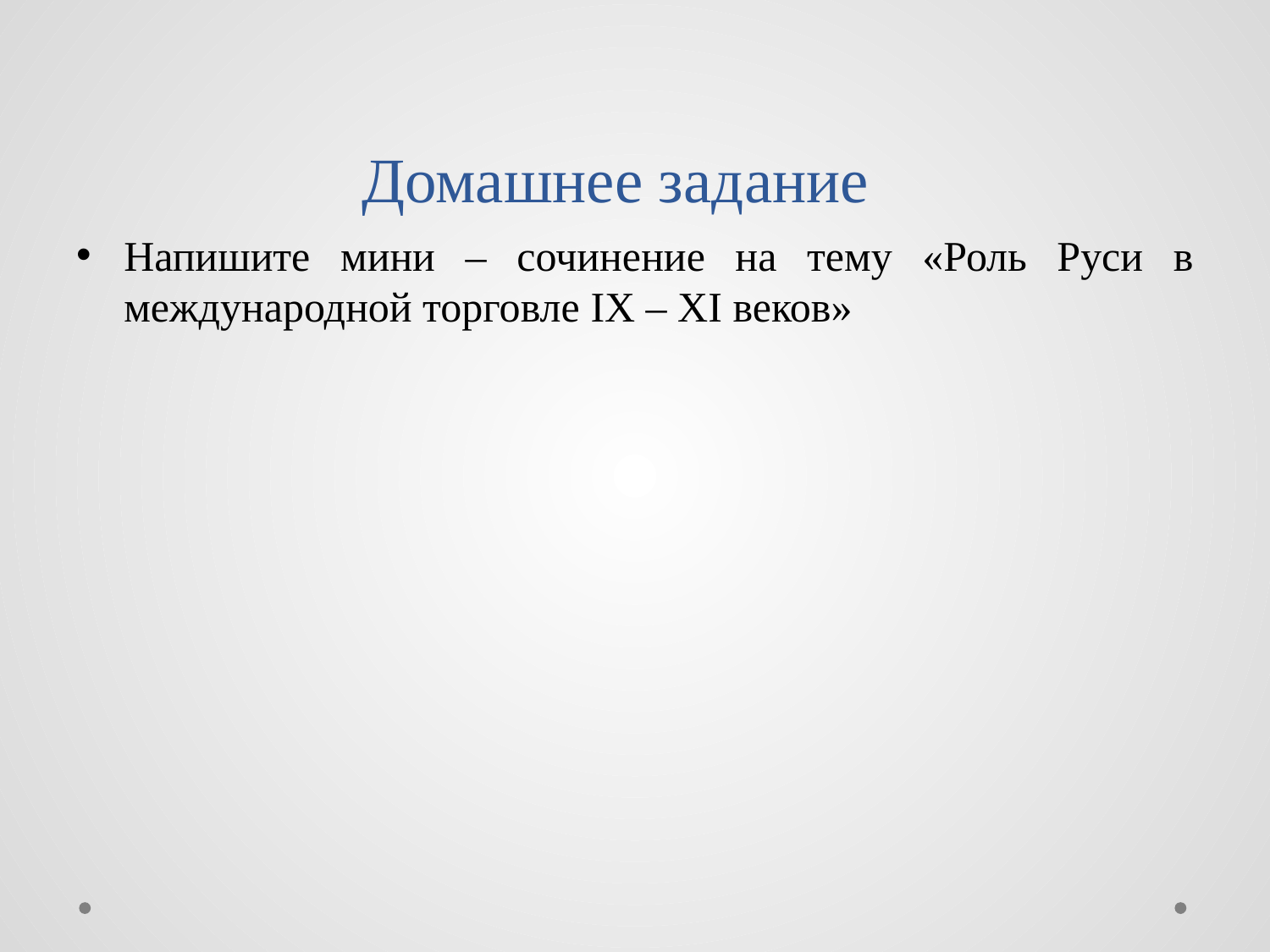

# Домашнее задание
Напишите мини – сочинение на тему «Роль Руси в международной торговле IX – XI веков»